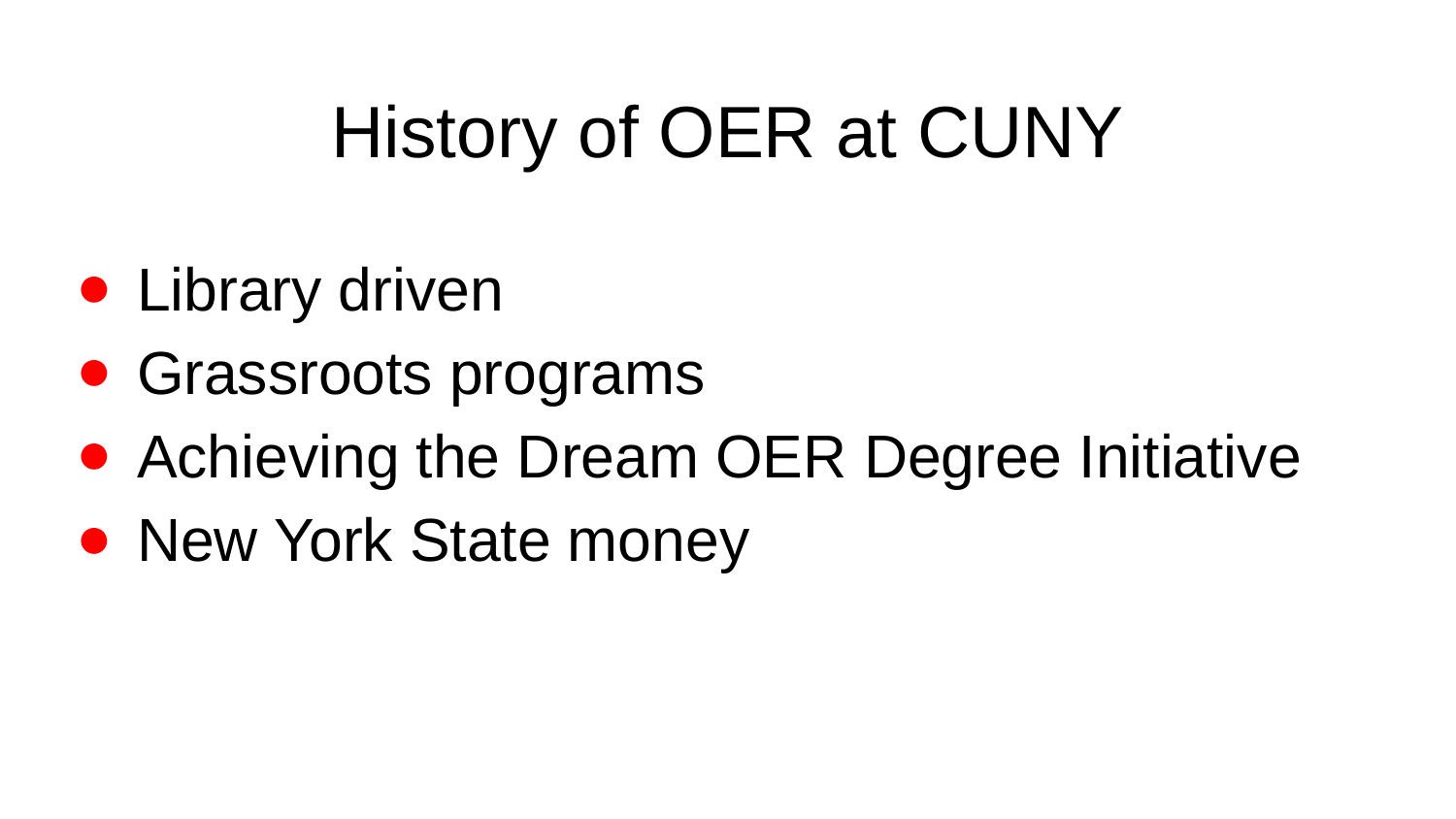

# History of OER at CUNY
Library driven
Grassroots programs
Achieving the Dream OER Degree Initiative
New York State money